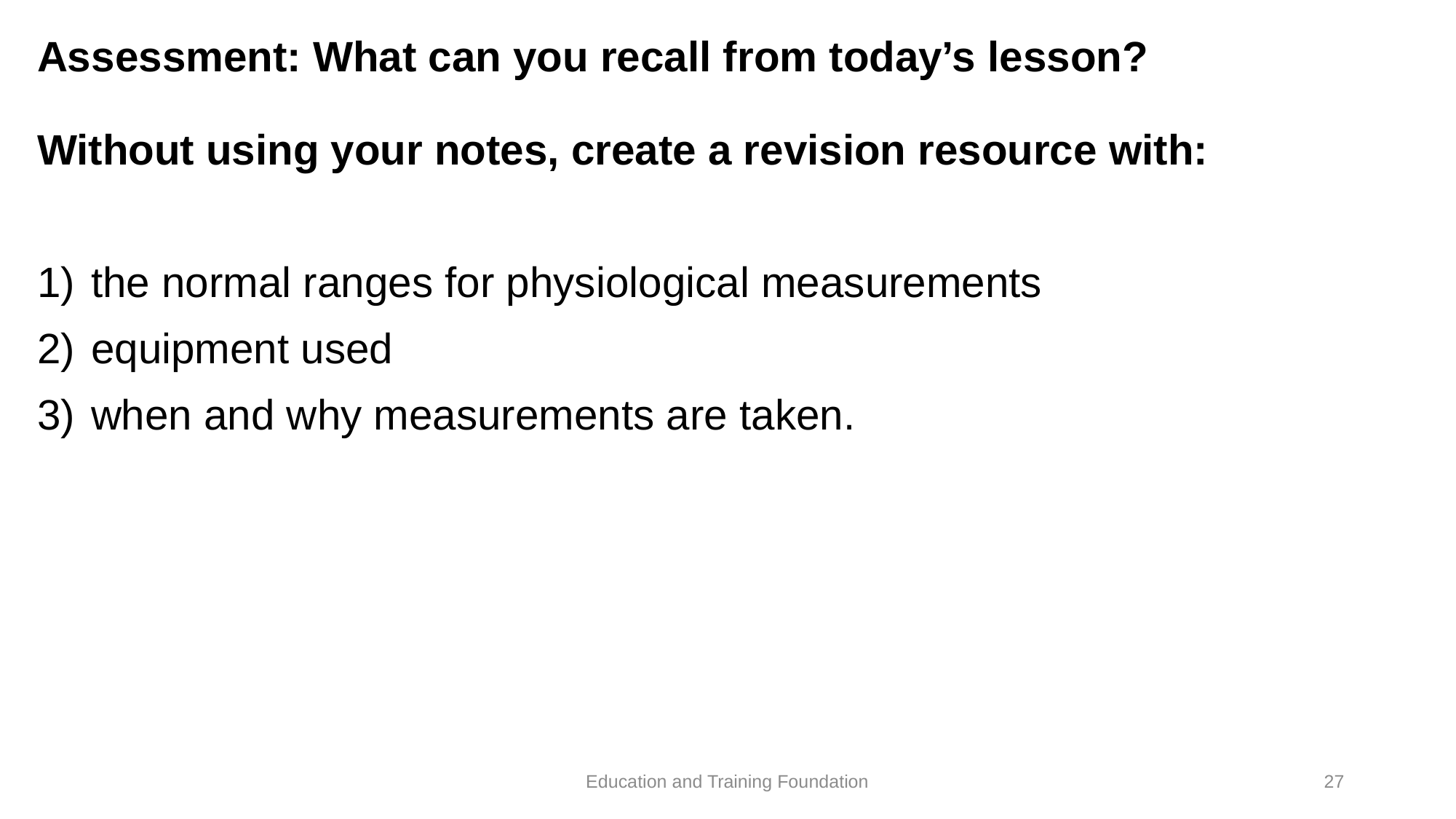

# Assessment: What can you recall from today’s lesson?
Without using your notes, create a revision resource with:

the normal ranges for physiological measurements
equipment used
when and why measurements are taken.
Education and Training Foundation
27